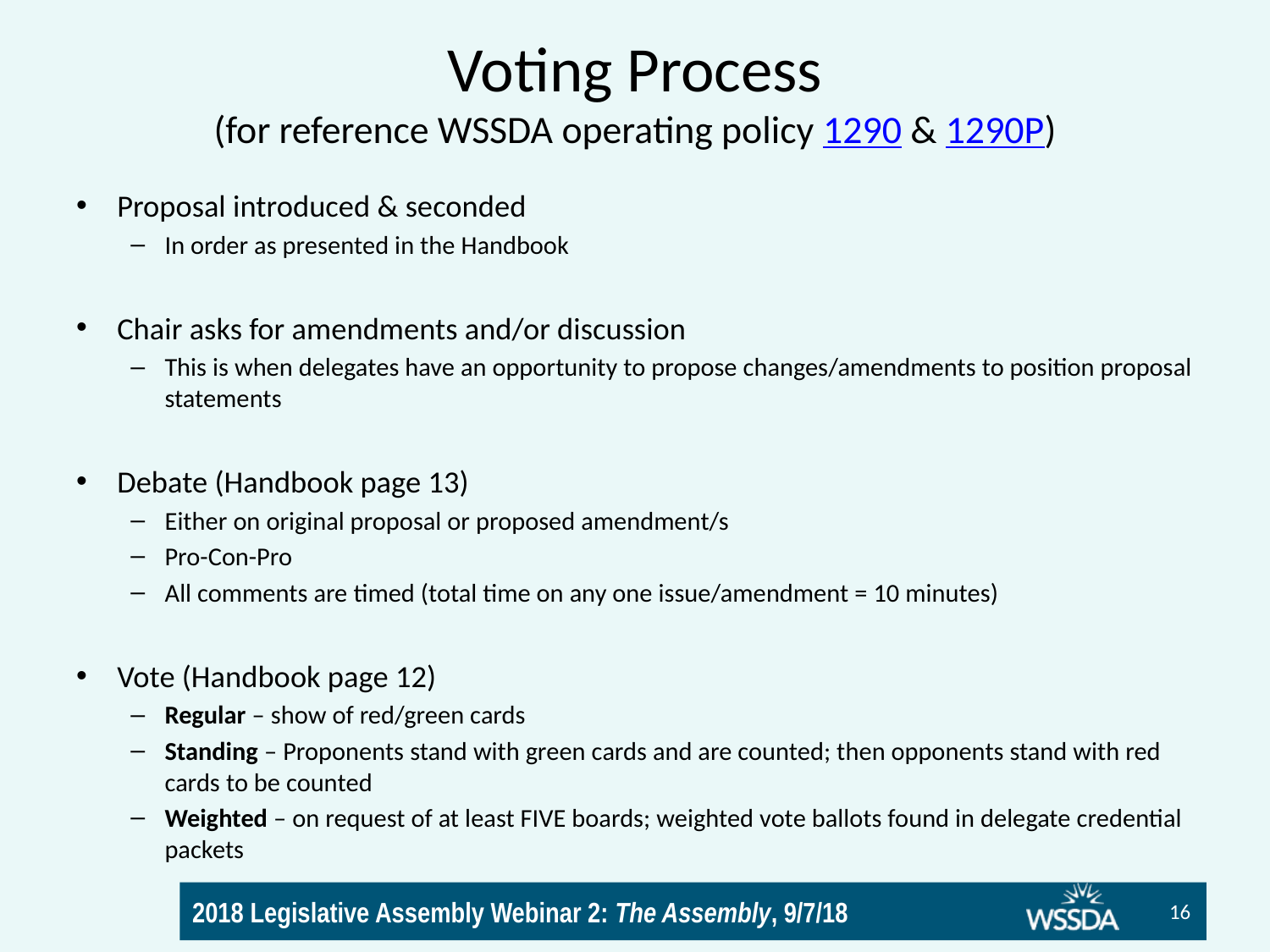

# Voting Process (for reference WSSDA operating policy 1290 & 1290P)
Proposal introduced & seconded
In order as presented in the Handbook

Chair asks for amendments and/or discussion
This is when delegates have an opportunity to propose changes/amendments to position proposal statements

Debate (Handbook page 13)
Either on original proposal or proposed amendment/s
Pro-Con-Pro
All comments are timed (total time on any one issue/amendment = 10 minutes)

Vote (Handbook page 12)
Regular – show of red/green cards
Standing – Proponents stand with green cards and are counted; then opponents stand with red cards to be counted
Weighted – on request of at least FIVE boards; weighted vote ballots found in delegate credential packets

16